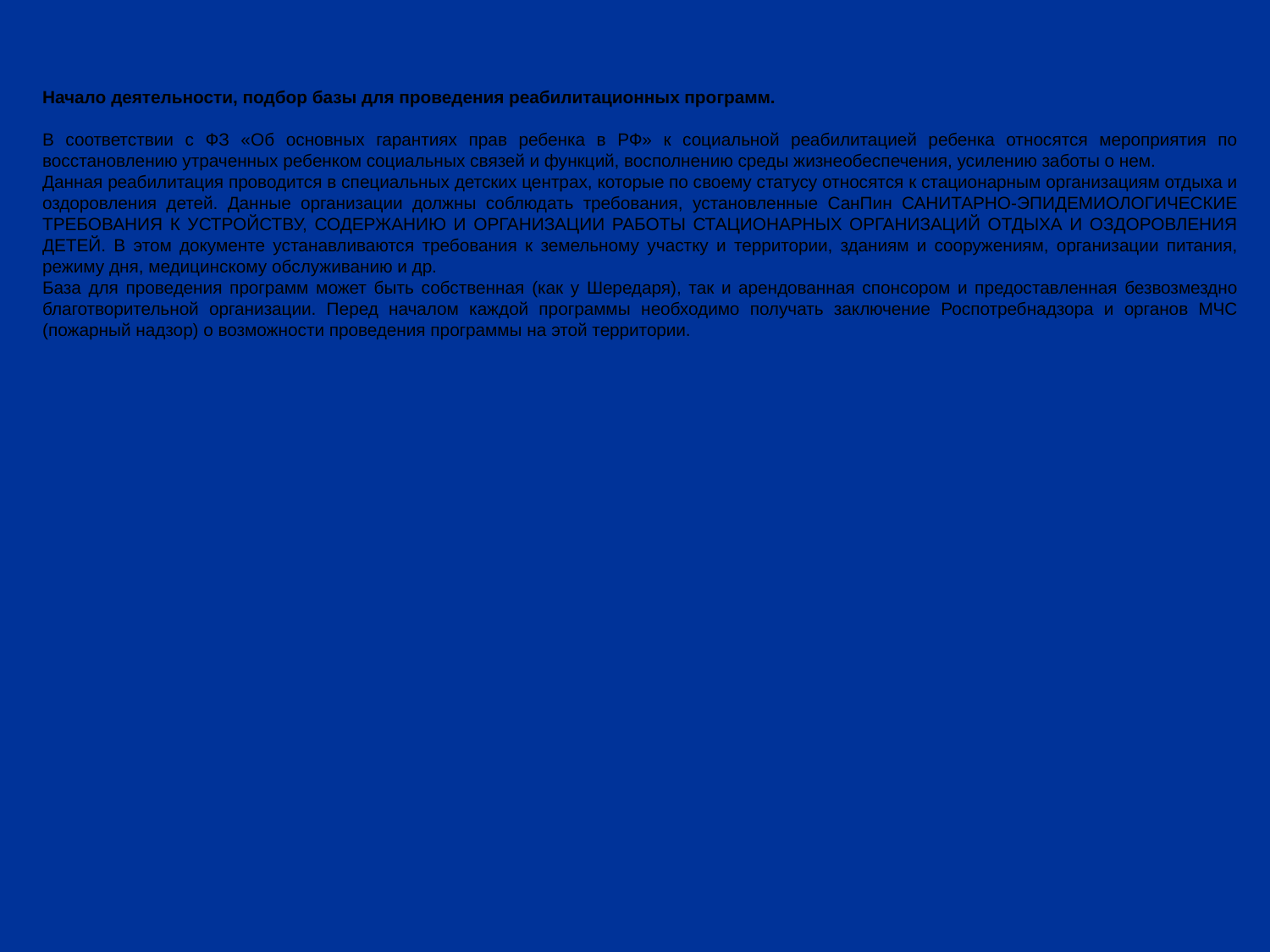

Начало деятельности, подбор базы для проведения реабилитационных программ.

В соответствии с ФЗ «Об основных гарантиях прав ребенка в РФ» к социальной реабилитацией ребенка относятся мероприятия по восстановлению утраченных ребенком социальных связей и функций, восполнению среды жизнеобеспечения, усилению заботы о нем.
Данная реабилитация проводится в специальных детских центрах, которые по своему статусу относятся к стационарным организациям отдыха и оздоровления детей. Данные организации должны соблюдать требования, установленные СанПин САНИТАРНО-ЭПИДЕМИОЛОГИЧЕСКИЕ ТРЕБОВАНИЯ К УСТРОЙСТВУ, СОДЕРЖАНИЮ И ОРГАНИЗАЦИИ РАБОТЫ СТАЦИОНАРНЫХ ОРГАНИЗАЦИЙ ОТДЫХА И ОЗДОРОВЛЕНИЯ ДЕТЕЙ. В этом документе устанавливаются требования к земельному участку и территории, зданиям и сооружениям, организации питания, режиму дня, медицинскому обслуживанию и др.
База для проведения программ может быть собственная (как у Шередаря), так и арендованная спонсором и предоставленная безвозмездно благотворительной организации. Перед началом каждой программы необходимо получать заключение Роспотребнадзора и органов МЧС (пожарный надзор) о возможности проведения программы на этой территории.